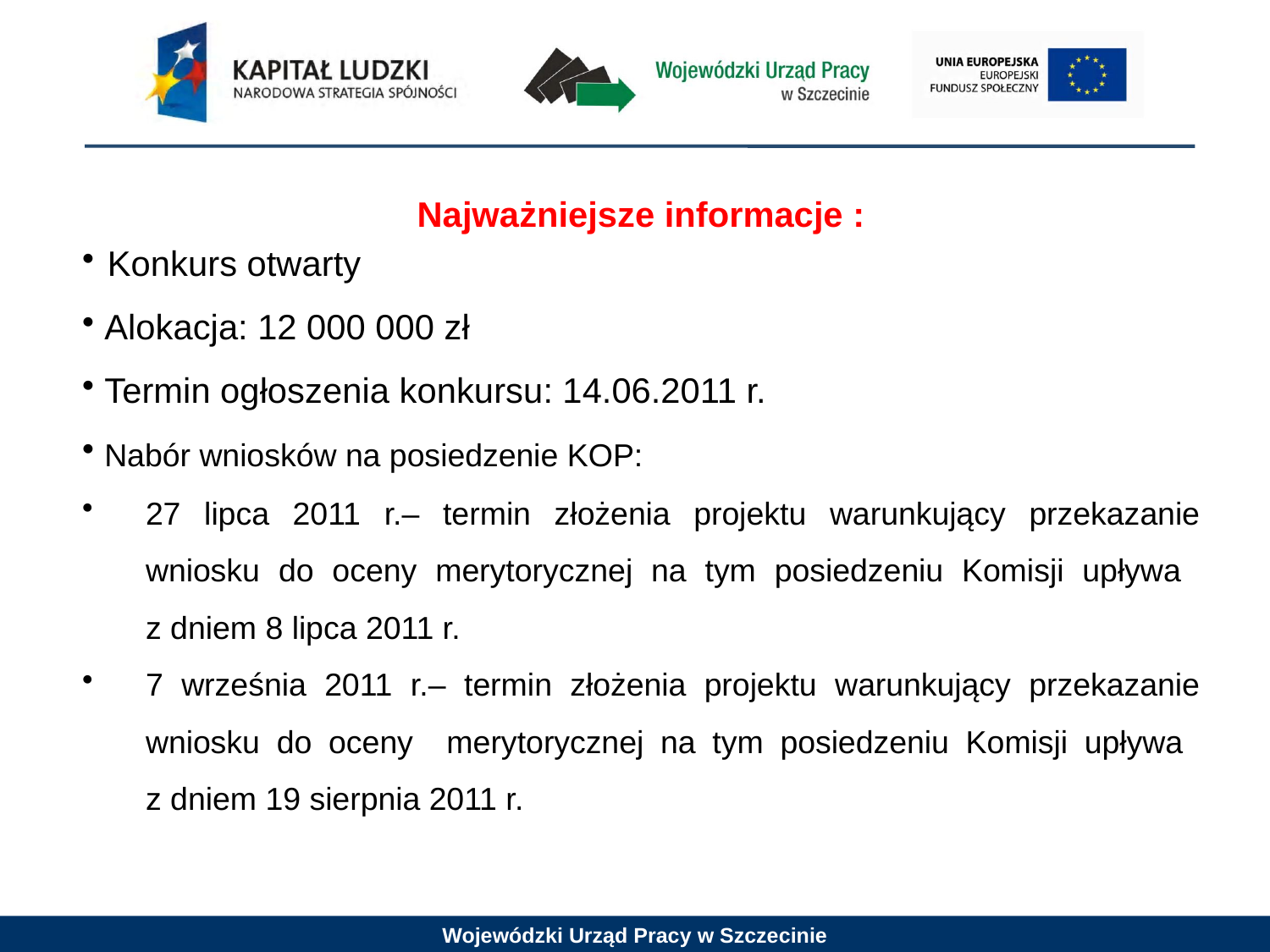

Najważniejsze informacje :
Konkurs otwarty
 Alokacja: 12 000 000 zł
 Termin ogłoszenia konkursu: 14.06.2011 r.
 Nabór wniosków na posiedzenie KOP:
27 lipca 2011 r.– termin złożenia projektu warunkujący przekazanie wniosku do oceny merytorycznej na tym posiedzeniu Komisji upływa
z dniem 8 lipca 2011 r.
7 września 2011 r.– termin złożenia projektu warunkujący przekazanie wniosku do oceny  merytorycznej na tym posiedzeniu Komisji upływa
z dniem 19 sierpnia 2011 r.